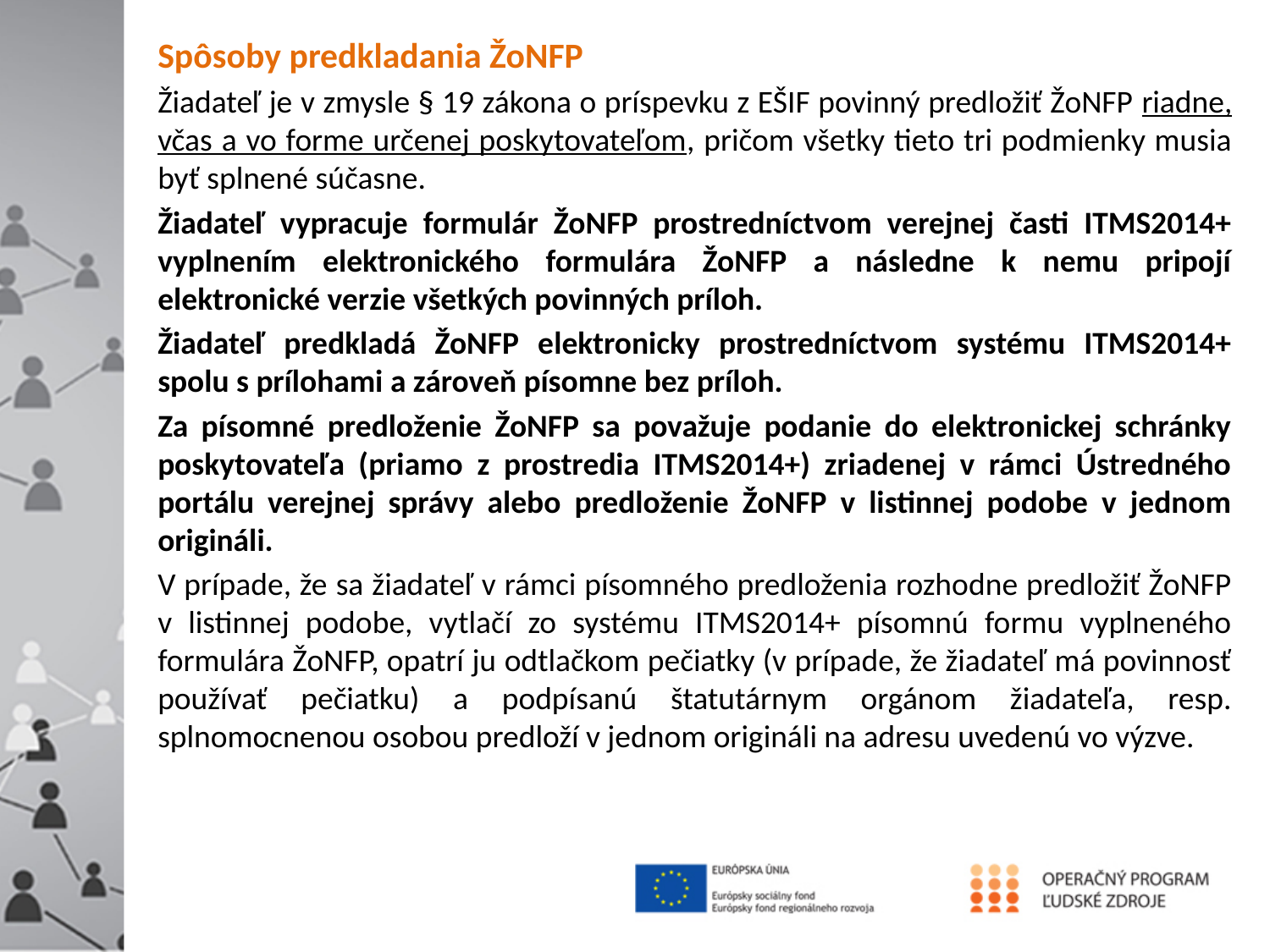

Spôsoby predkladania ŽoNFP
Žiadateľ je v zmysle § 19 zákona o príspevku z EŠIF povinný predložiť ŽoNFP riadne, včas a vo forme určenej poskytovateľom, pričom všetky tieto tri podmienky musia byť splnené súčasne.
Žiadateľ vypracuje formulár ŽoNFP prostredníctvom verejnej časti ITMS2014+ vyplnením elektronického formulára ŽoNFP a následne k nemu pripojí elektronické verzie všetkých povinných príloh.
Žiadateľ predkladá ŽoNFP elektronicky prostredníctvom systému ITMS2014+ spolu s prílohami a zároveň písomne bez príloh.
Za písomné predloženie ŽoNFP sa považuje podanie do elektronickej schránky poskytovateľa (priamo z prostredia ITMS2014+) zriadenej v rámci Ústredného portálu verejnej správy alebo predloženie ŽoNFP v listinnej podobe v jednom origináli.
V prípade, že sa žiadateľ v rámci písomného predloženia rozhodne predložiť ŽoNFP v listinnej podobe, vytlačí zo systému ITMS2014+ písomnú formu vyplneného formulára ŽoNFP, opatrí ju odtlačkom pečiatky (v prípade, že žiadateľ má povinnosť používať pečiatku) a podpísanú štatutárnym orgánom žiadateľa, resp. splnomocnenou osobou predloží v jednom origináli na adresu uvedenú vo výzve.